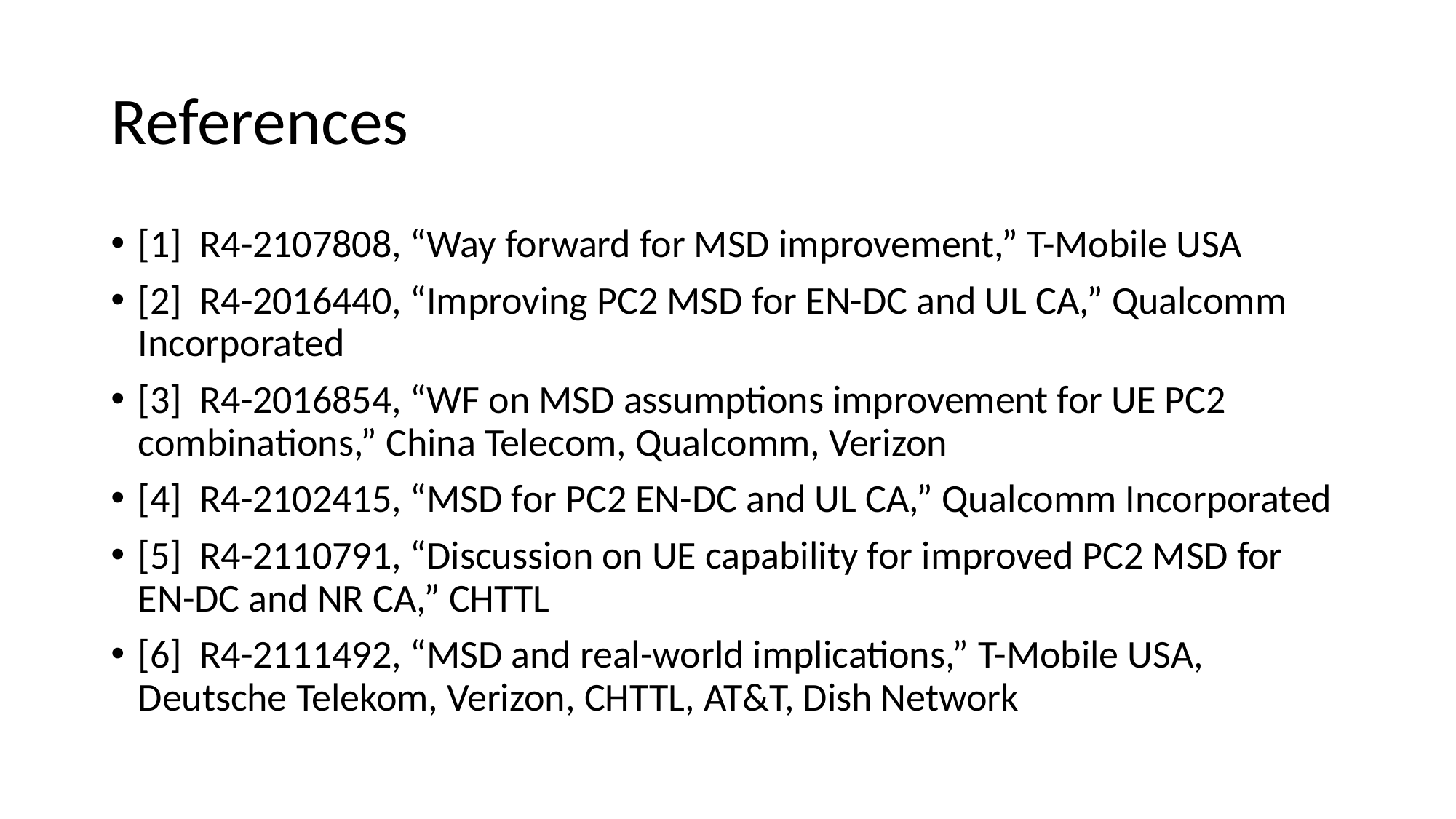

# References
[1]  R4-2107808, “Way forward for MSD improvement,” T-Mobile USA
[2]  R4-2016440, “Improving PC2 MSD for EN-DC and UL CA,” Qualcomm Incorporated
[3]  R4-2016854, “WF on MSD assumptions improvement for UE PC2 combinations,” China Telecom, Qualcomm, Verizon
[4]  R4-2102415, “MSD for PC2 EN-DC and UL CA,” Qualcomm Incorporated
[5]  R4-2110791, “Discussion on UE capability for improved PC2 MSD for EN-DC and NR CA,” CHTTL
[6]  R4-2111492, “MSD and real-world implications,” T-Mobile USA, Deutsche Telekom, Verizon, CHTTL, AT&T, Dish Network